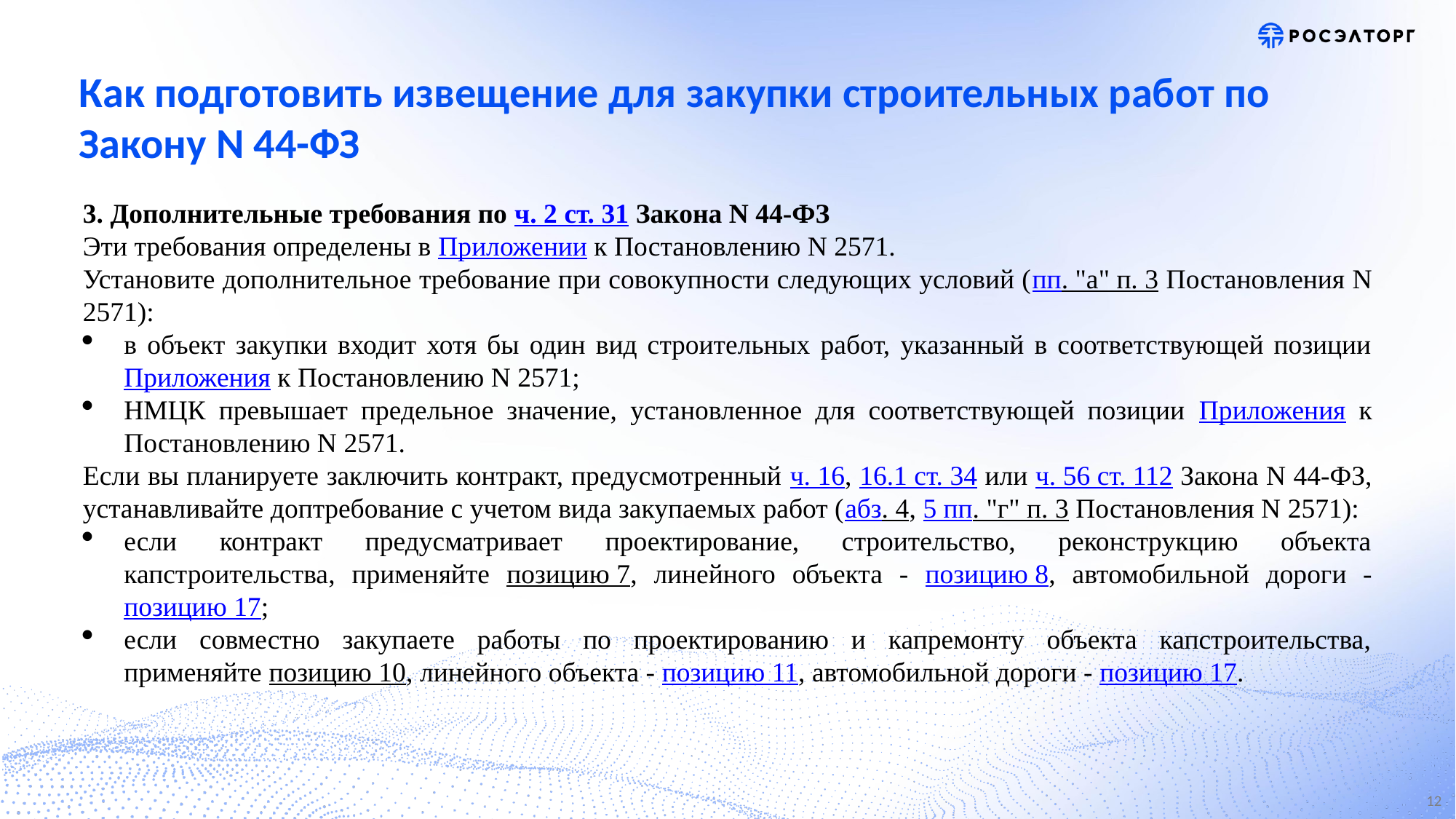

# Как подготовить извещение для закупки строительных работ по Закону N 44-ФЗ
3. Дополнительные требования по ч. 2 ст. 31 Закона N 44-ФЗ
Эти требования определены в Приложении к Постановлению N 2571.
Установите дополнительное требование при совокупности следующих условий (пп. "а" п. 3 Постановления N 2571):
в объект закупки входит хотя бы один вид строительных работ, указанный в соответствующей позиции Приложения к Постановлению N 2571;
НМЦК превышает предельное значение, установленное для соответствующей позиции Приложения к Постановлению N 2571.
Если вы планируете заключить контракт, предусмотренный ч. 16, 16.1 ст. 34 или ч. 56 ст. 112 Закона N 44-ФЗ, устанавливайте доптребование с учетом вида закупаемых работ (абз. 4, 5 пп. "г" п. 3 Постановления N 2571):
если контракт предусматривает проектирование, строительство, реконструкцию объекта капстроительства, применяйте позицию 7, линейного объекта - позицию 8, автомобильной дороги - позицию 17;
если совместно закупаете работы по проектированию и капремонту объекта капстроительства, применяйте позицию 10, линейного объекта - позицию 11, автомобильной дороги - позицию 17.